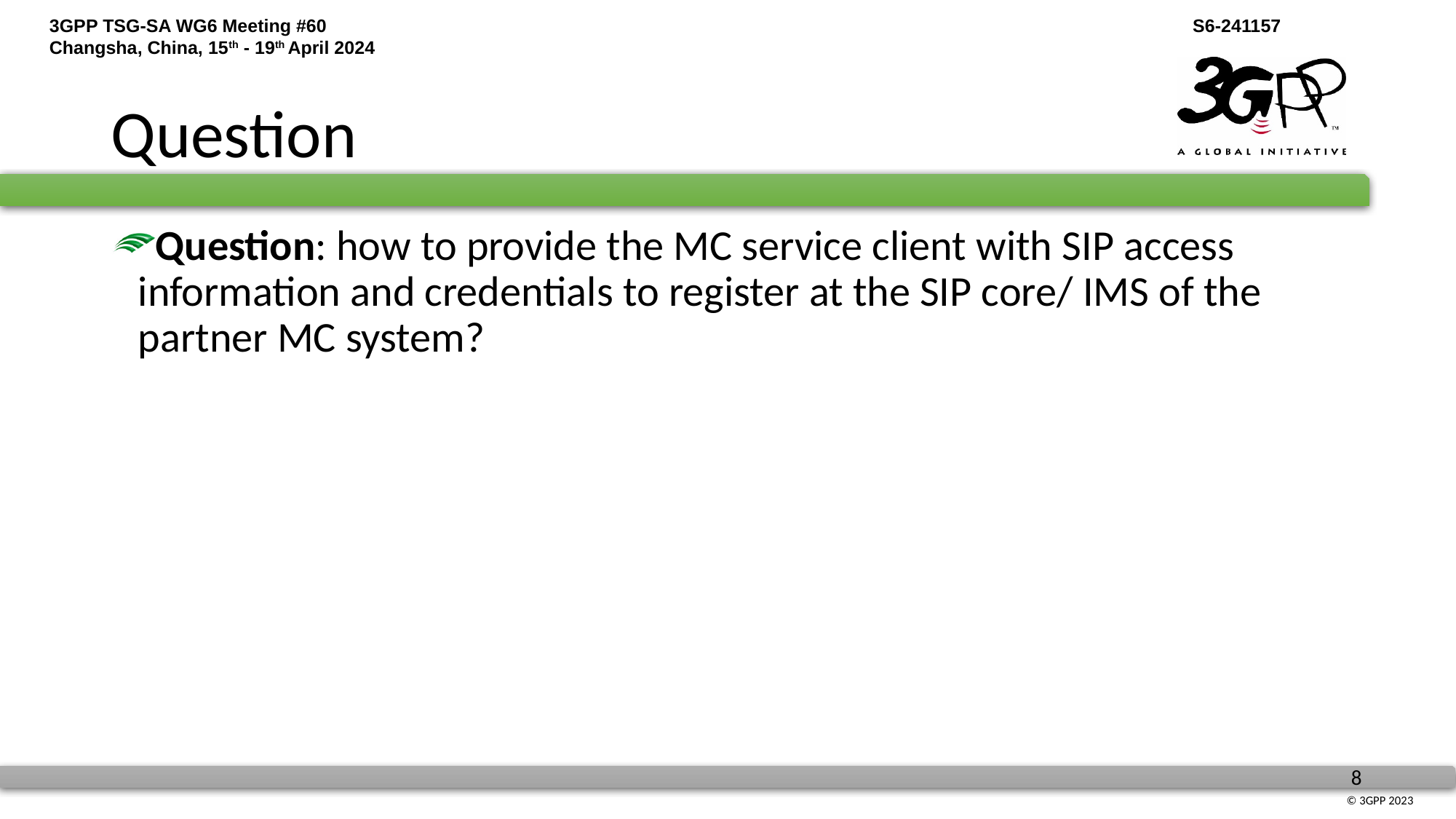

# Question
Question: how to provide the MC service client with SIP access information and credentials to register at the SIP core/ IMS of the partner MC system?